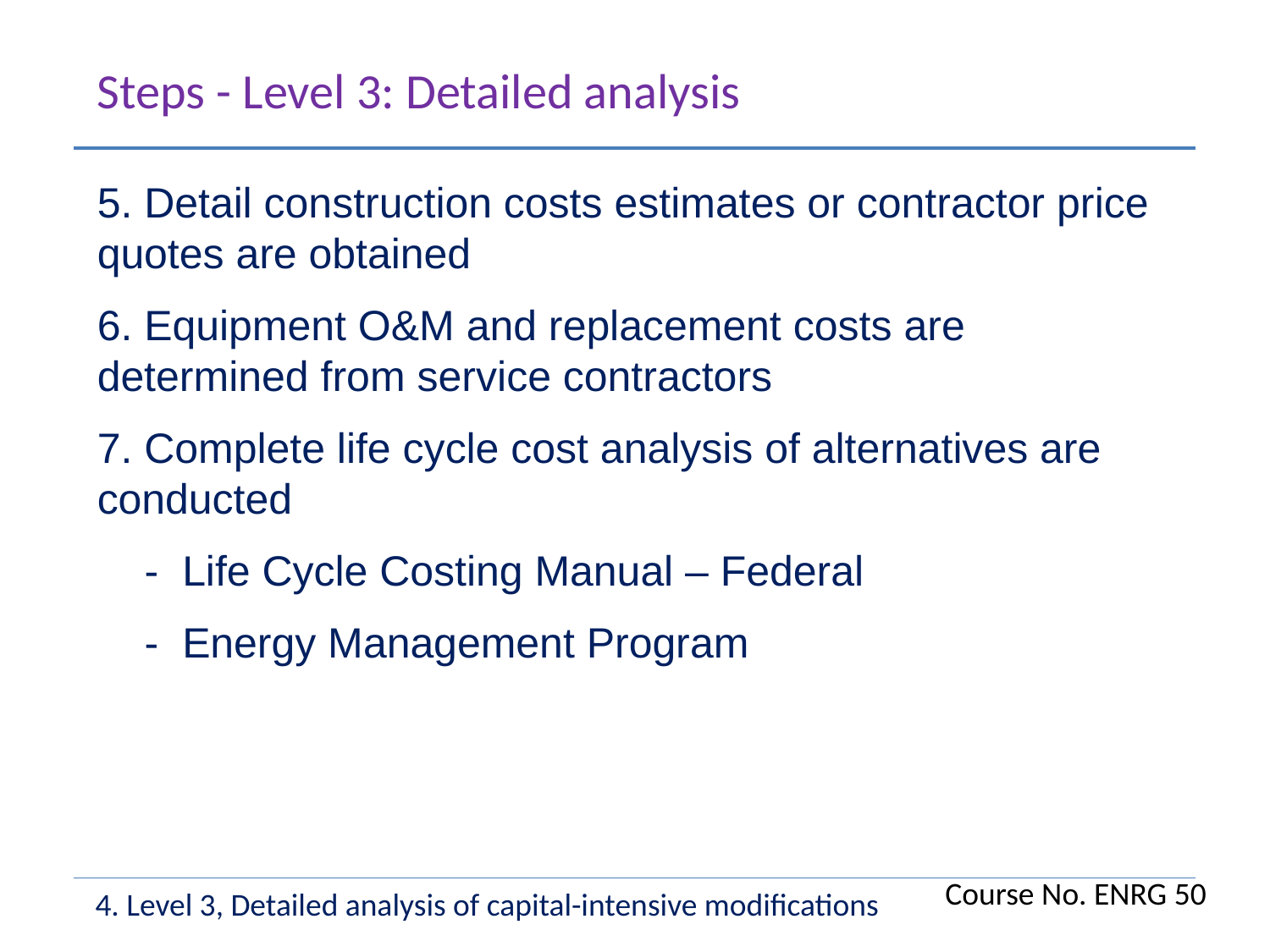

Steps - Level 3: Detailed analysis
5. Detail construction costs estimates or contractor price quotes are obtained
6. Equipment O&M and replacement costs are determined from service contractors
7. Complete life cycle cost analysis of alternatives are conducted
    -  Life Cycle Costing Manual – Federal
    -  Energy Management Program
Course No. ENRG 50
4. Level 3, Detailed analysis of capital-intensive modifications